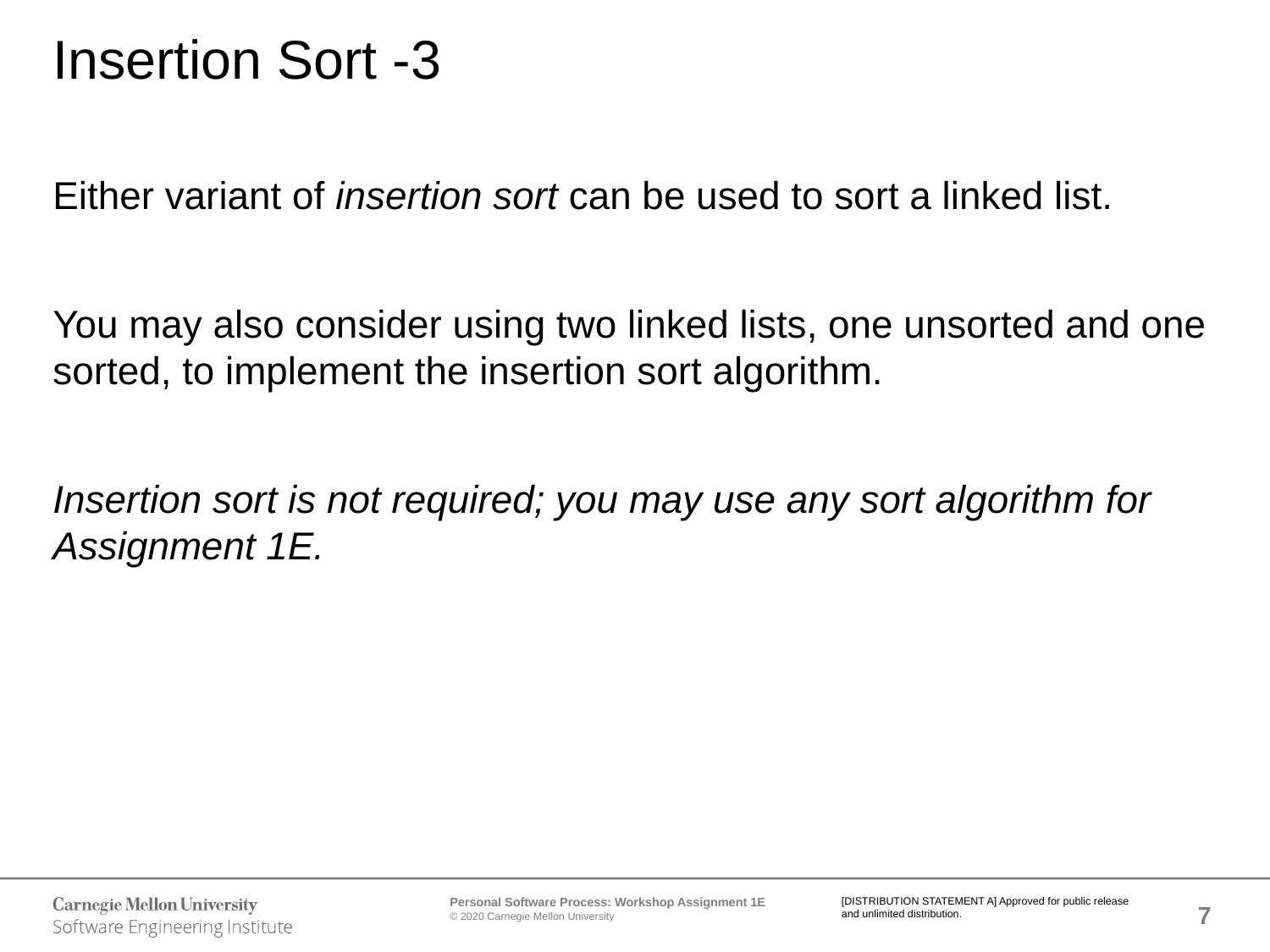

# Insertion Sort -3
Either variant of insertion sort can be used to sort a linked list.

You may also consider using two linked lists, one unsorted and one sorted, to implement the insertion sort algorithm.

Insertion sort is not required; you may use any sort algorithm for Assignment 1E.